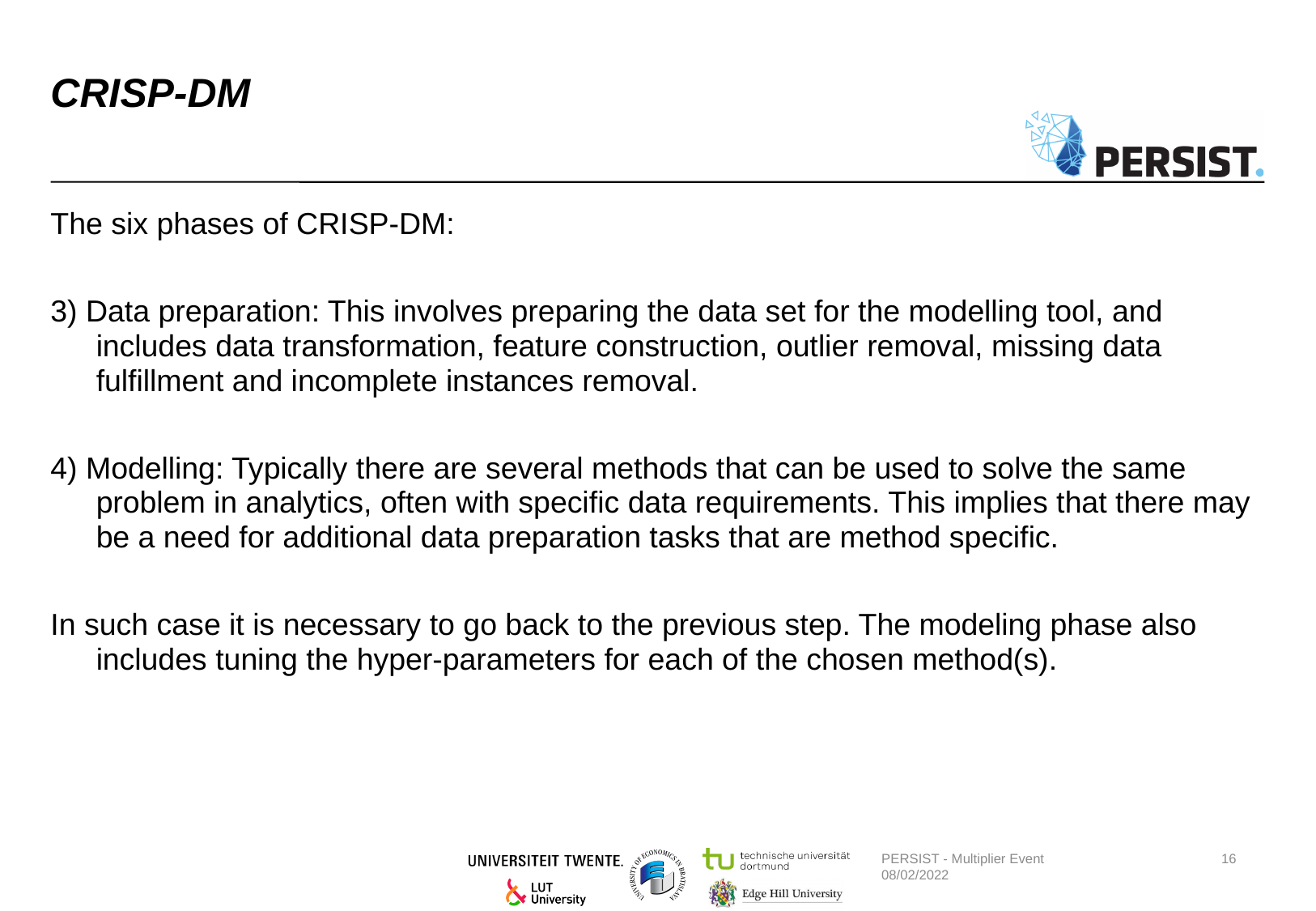

# CRISP-DM

The six phases of CRISP-DM:

3) Data preparation: This involves preparing the data set for the modelling tool, and includes data transformation, feature construction, outlier removal, missing data fulfillment and incomplete instances removal.

4) Modelling: Typically there are several methods that can be used to solve the same problem in analytics, often with specific data requirements. This implies that there may be a need for additional data preparation tasks that are method specific.

In such case it is necessary to go back to the previous step. The modeling phase also includes tuning the hyper-parameters for each of the chosen method(s).